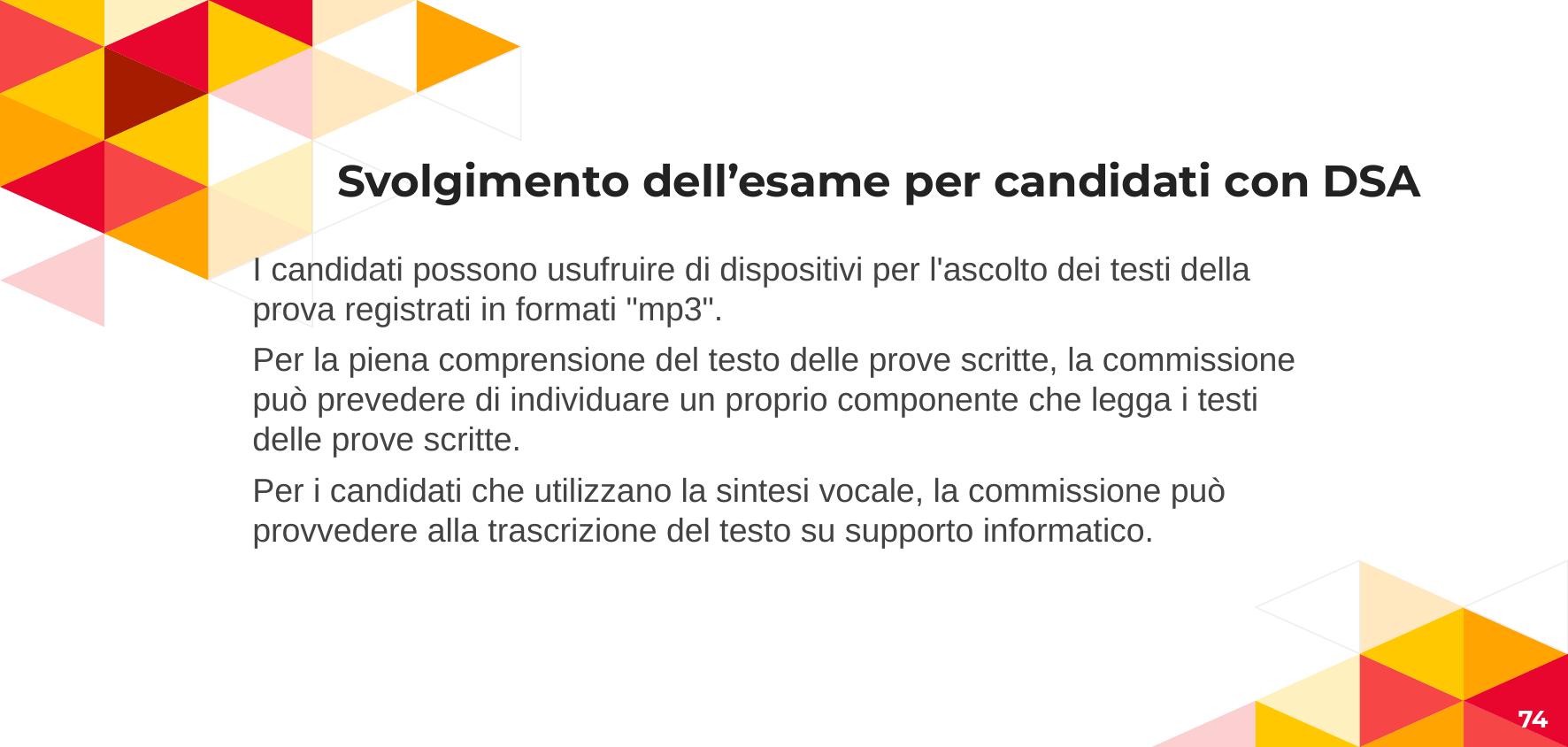

# Svolgimento dell’esame per candidati con DSA
I candidati possono usufruire di dispositivi per l'ascolto dei testi della prova registrati in formati "mp3".
Per la piena comprensione del testo delle prove scritte, la commissione può prevedere di individuare un proprio componente che legga i testi delle prove scritte.
Per i candidati che utilizzano la sintesi vocale, la commissione può provvedere alla trascrizione del testo su supporto informatico.
74